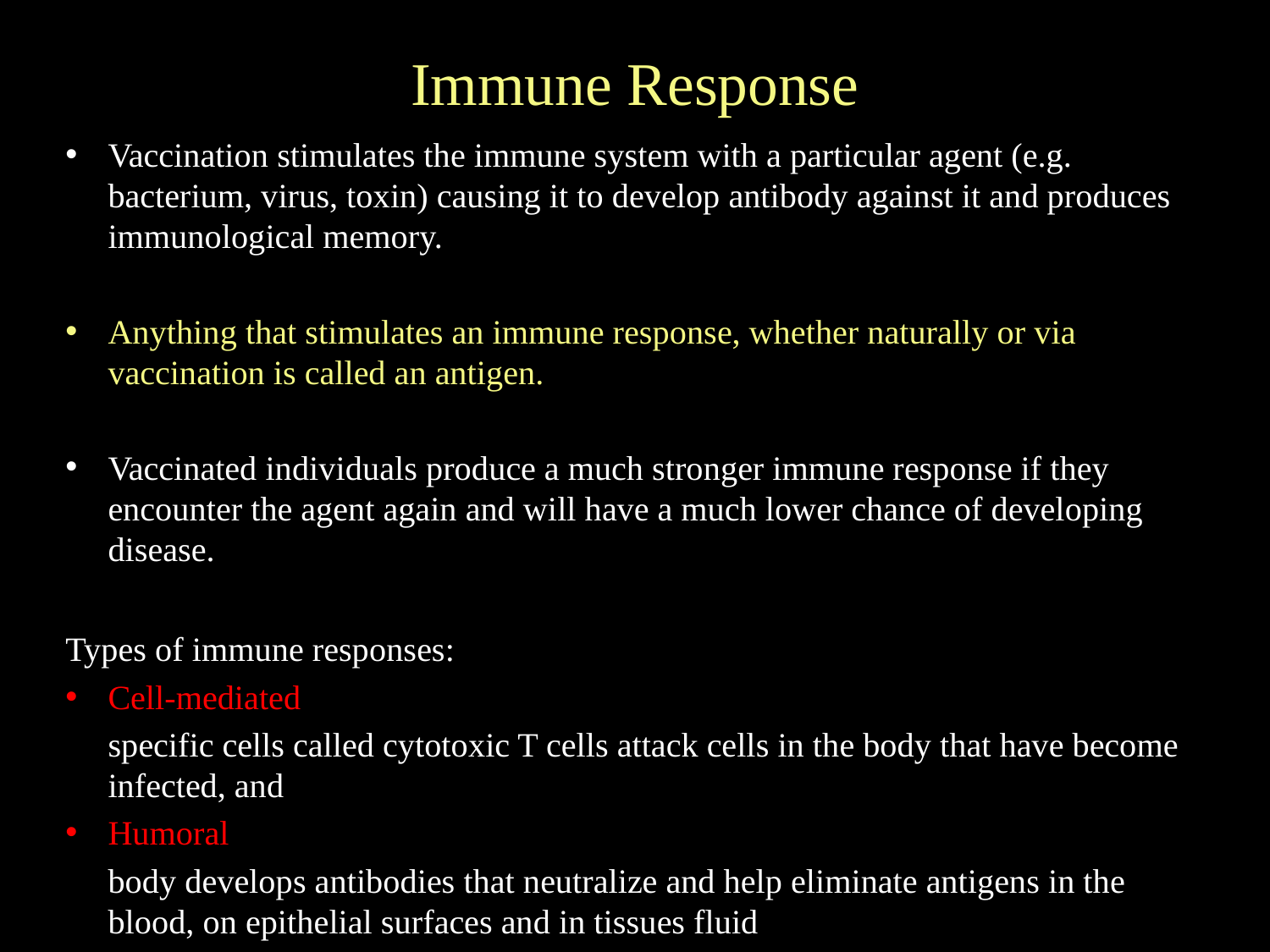

# Immune Response
Vaccination stimulates the immune system with a particular agent (e.g. bacterium, virus, toxin) causing it to develop antibody against it and produces  immunological memory.

Anything that stimulates an immune response, whether naturally or via vaccination is called an antigen.

Vaccinated individuals produce a much stronger immune response if they encounter the agent again and will have a much lower chance of developing disease.

Types of immune responses:
Cell-mediated
     specific cells called cytotoxic T cells attack cells in the body that have become infected, and
Humoral
     body develops antibodies that neutralize and help eliminate antigens in the blood, on epithelial surfaces and in tissues fluid